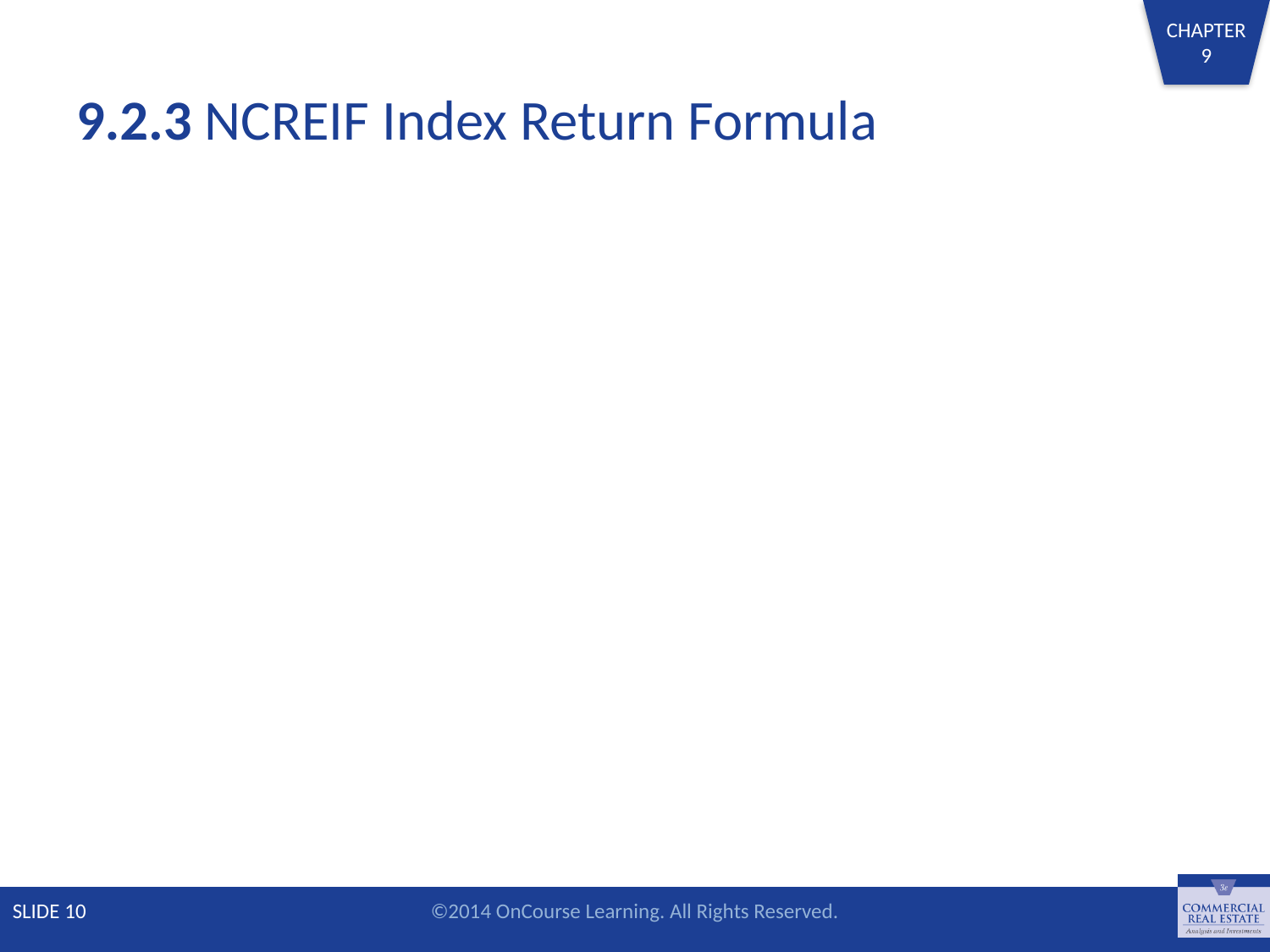

# 9.2.3 NCREIF Index Return Formula

SLIDE 10